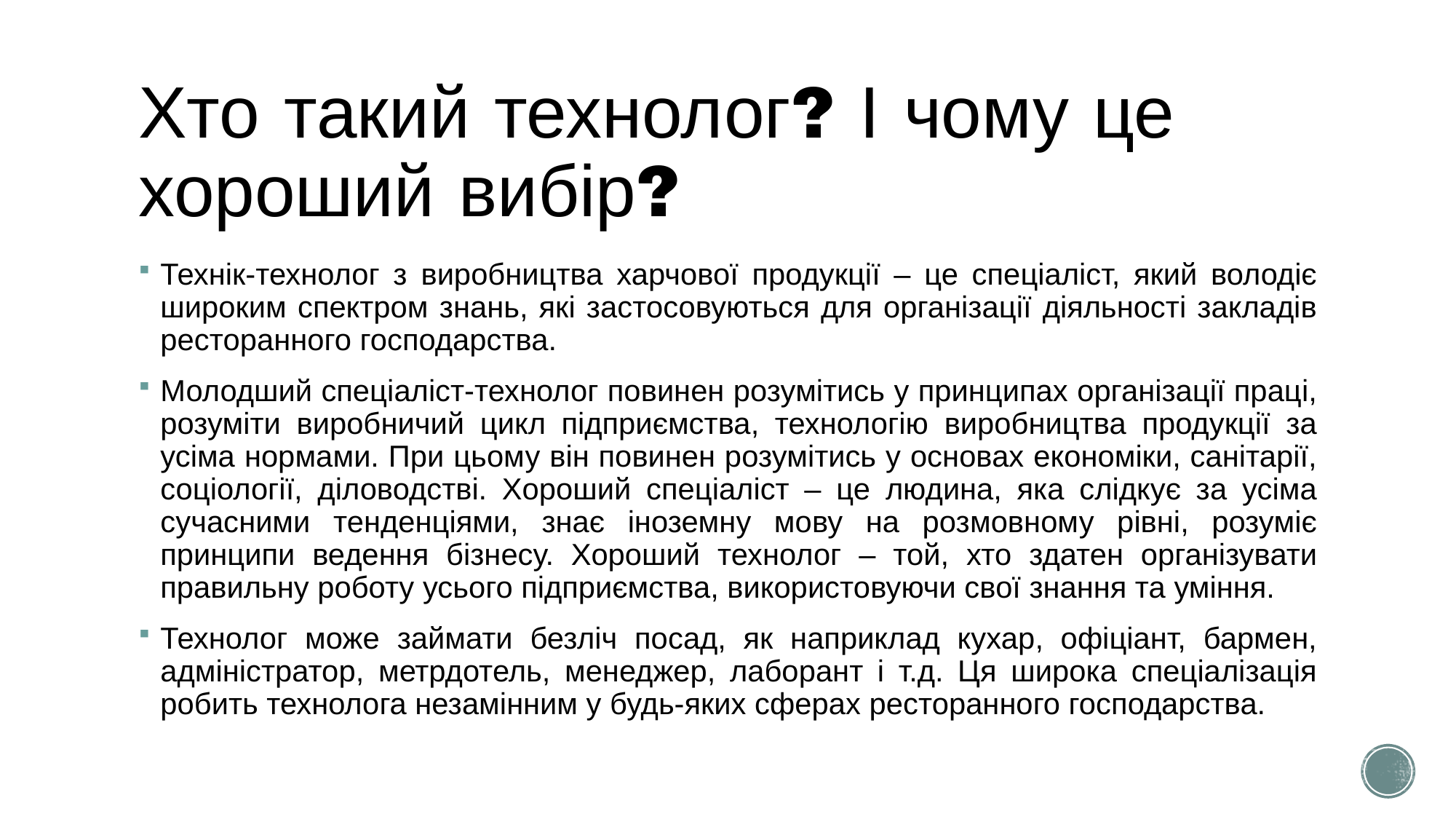

# Хто такий технолог? І чому це хороший вибір?
Технік-технолог з виробництва харчової продукції – це спеціаліст, який володіє широким спектром знань, які застосовуються для організації діяльності закладів ресторанного господарства.
Молодший спеціаліст-технолог повинен розумітись у принципах організації праці, розуміти виробничий цикл підприємства, технологію виробництва продукції за усіма нормами. При цьому він повинен розумітись у основах економіки, санітарії, соціології, діловодстві. Хороший спеціаліст – це людина, яка слідкує за усіма сучасними тенденціями, знає іноземну мову на розмовному рівні, розуміє принципи ведення бізнесу. Хороший технолог – той, хто здатен організувати правильну роботу усього підприємства, використовуючи свої знання та уміння.
Технолог може займати безліч посад, як наприклад кухар, офіціант, бармен, адміністратор, метрдотель, менеджер, лаборант і т.д. Ця широка спеціалізація робить технолога незамінним у будь-яких сферах ресторанного господарства.